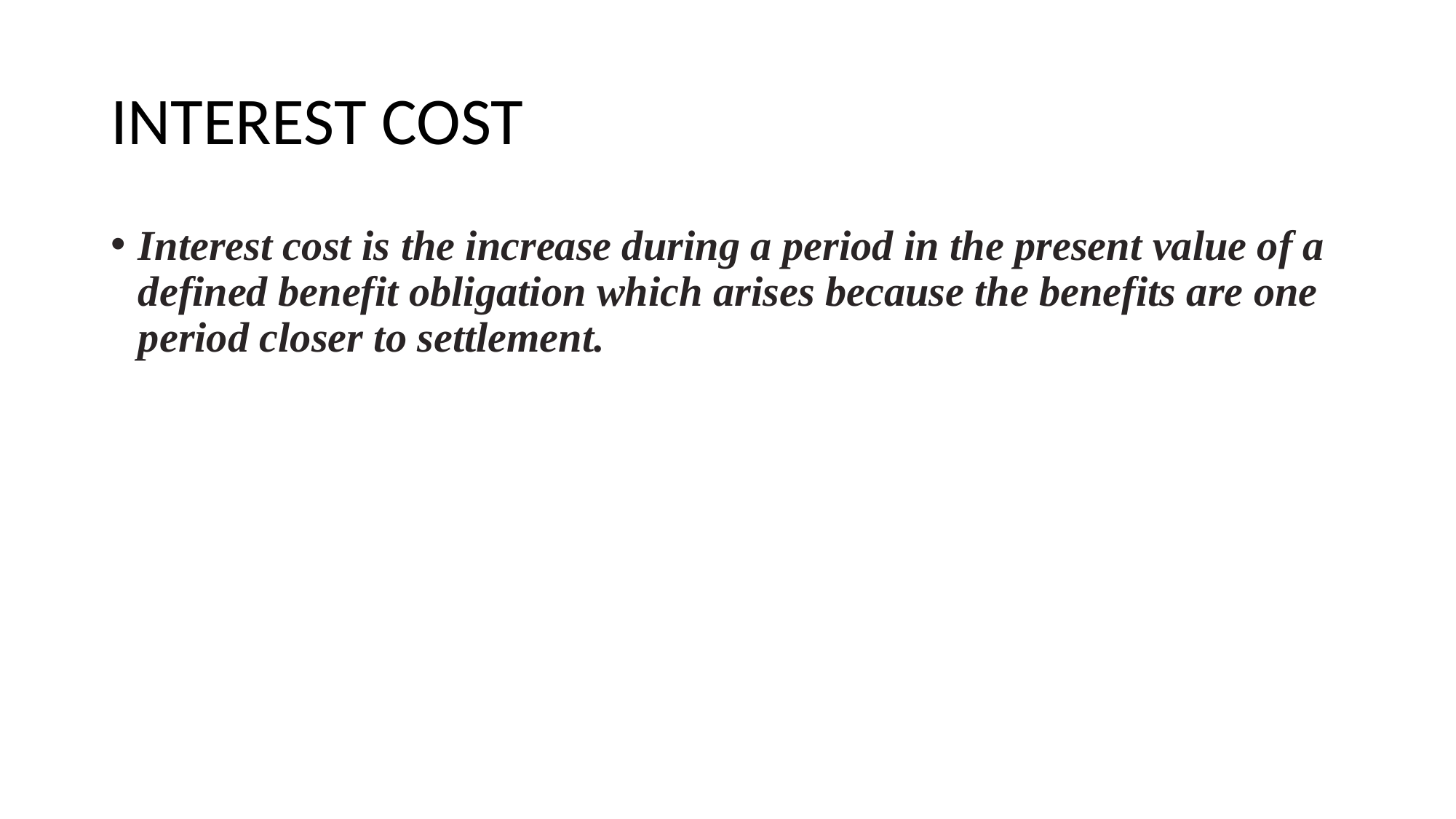

# INTEREST COST
Interest cost is the increase during a period in the present value of a defined benefit obligation which arises because the benefits are one period closer to settlement.